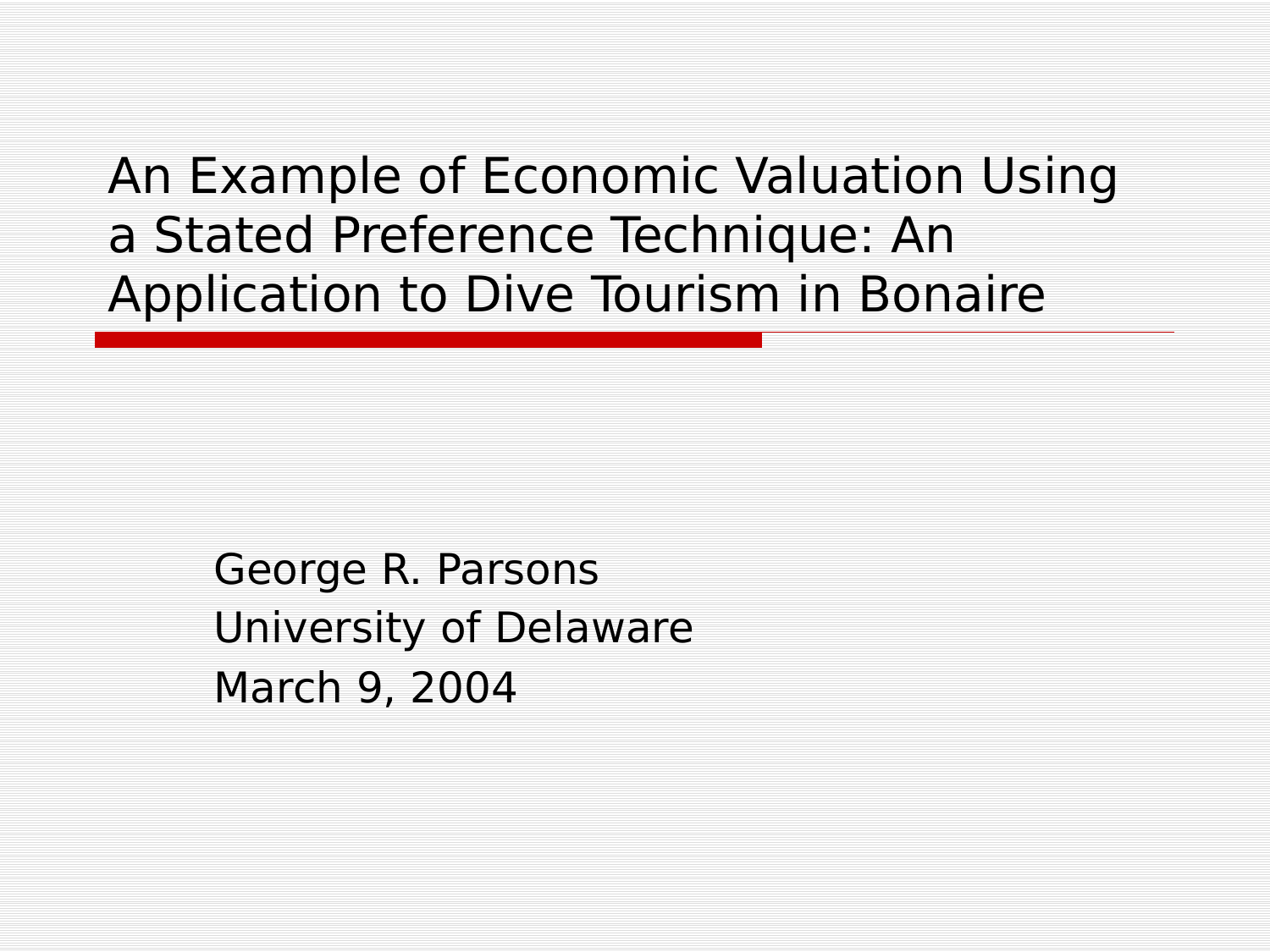

# An Example of Economic Valuation Using a Stated Preference Technique: An Application to Dive Tourism in Bonaire

George R. Parsons
University of Delaware
March 9, 2004